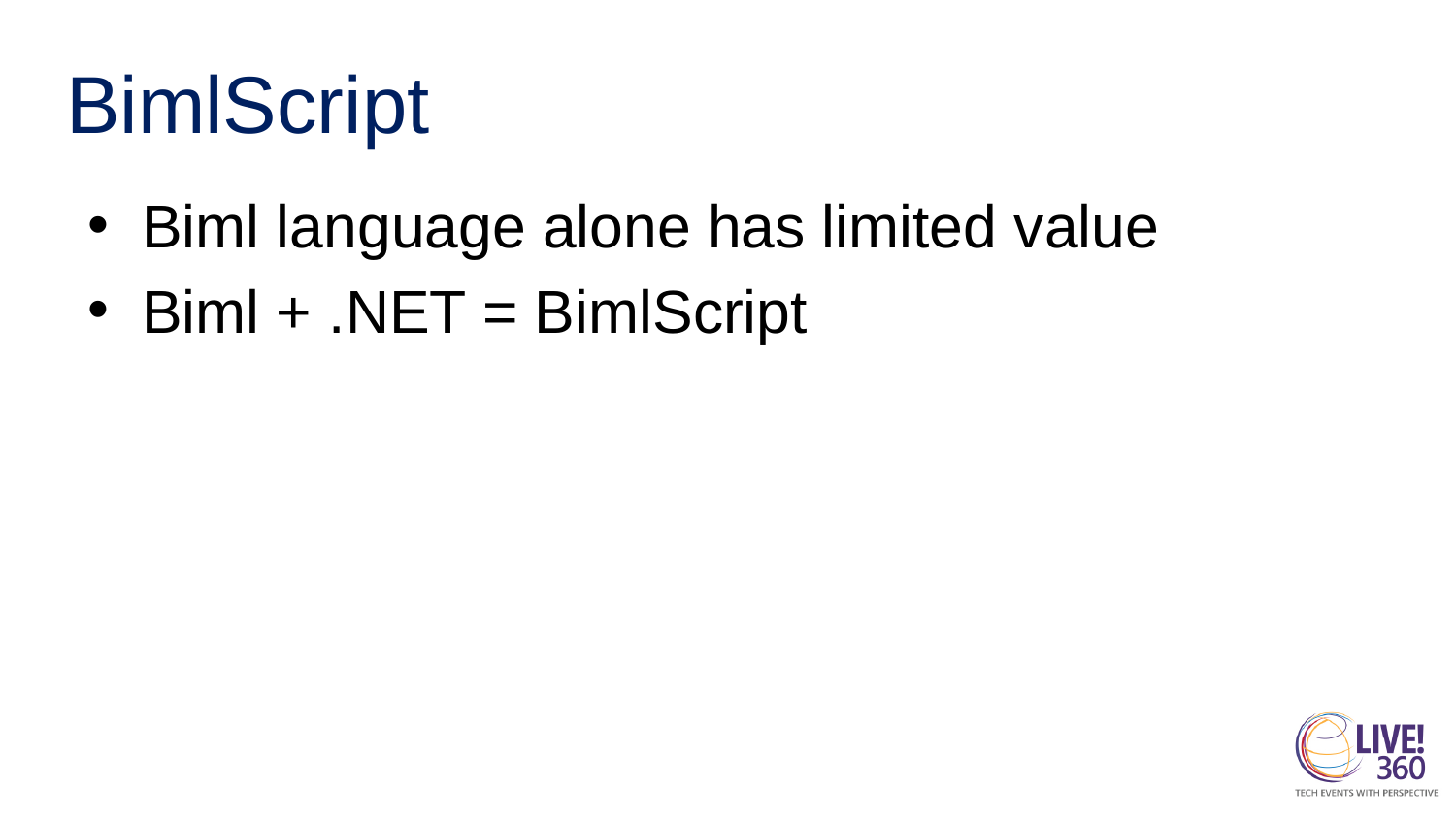

# BimlScript
Biml language alone has limited value
Biml + .NET = BimlScript